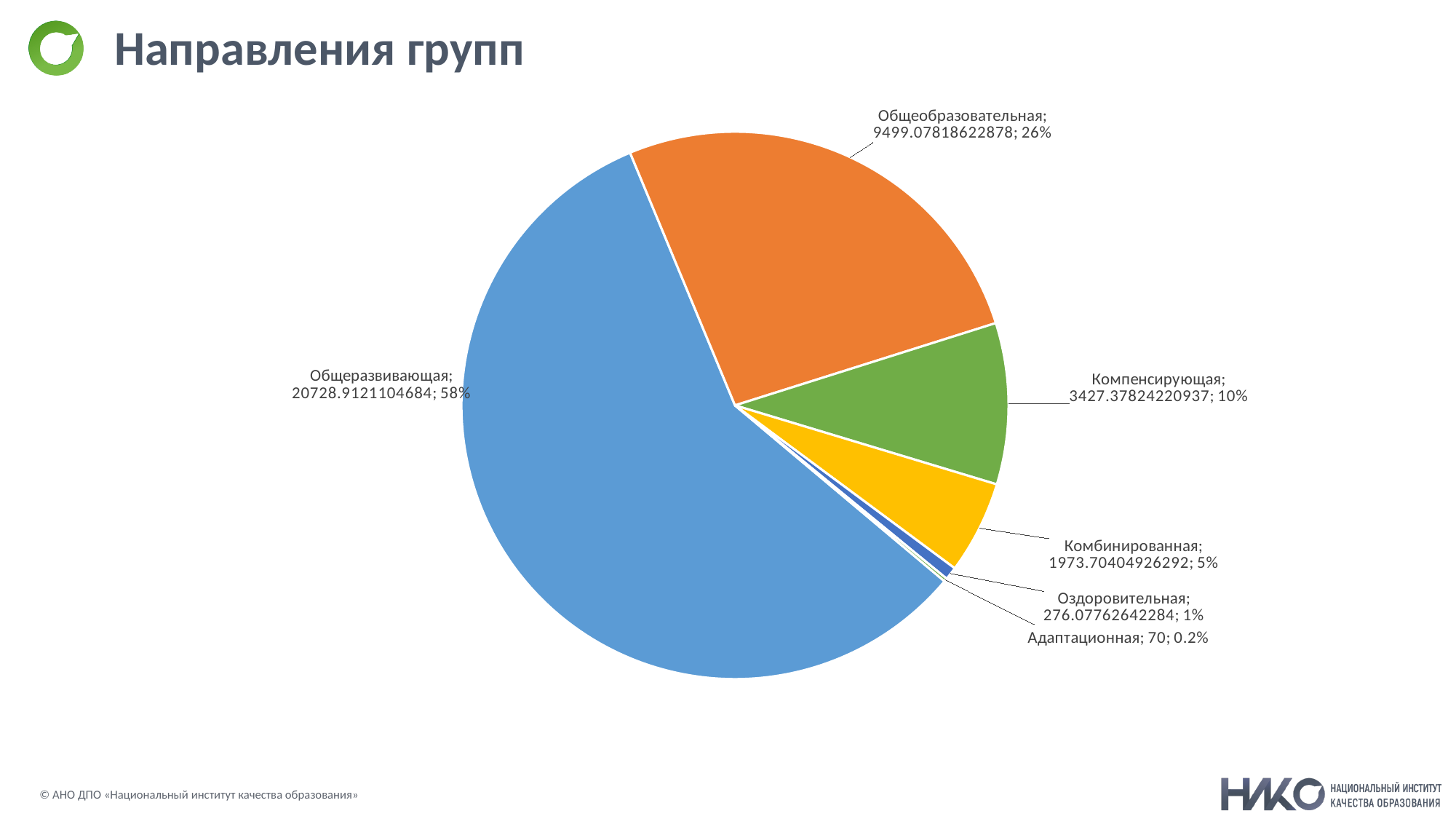

# Направления групп

### Chart

| Category |  |
|---|---|
| Общеразвивающая | 20728.912110468373 |
| Общеобразовательная | 9499.078186228775 |
| Компенсирующая | 3427.3782422093673 |
| Комбинированная | 1973.7040492629221 |
| Оздоровительная | 276.07762642284007 |
| Адаптационная | 70.27430490763203 |